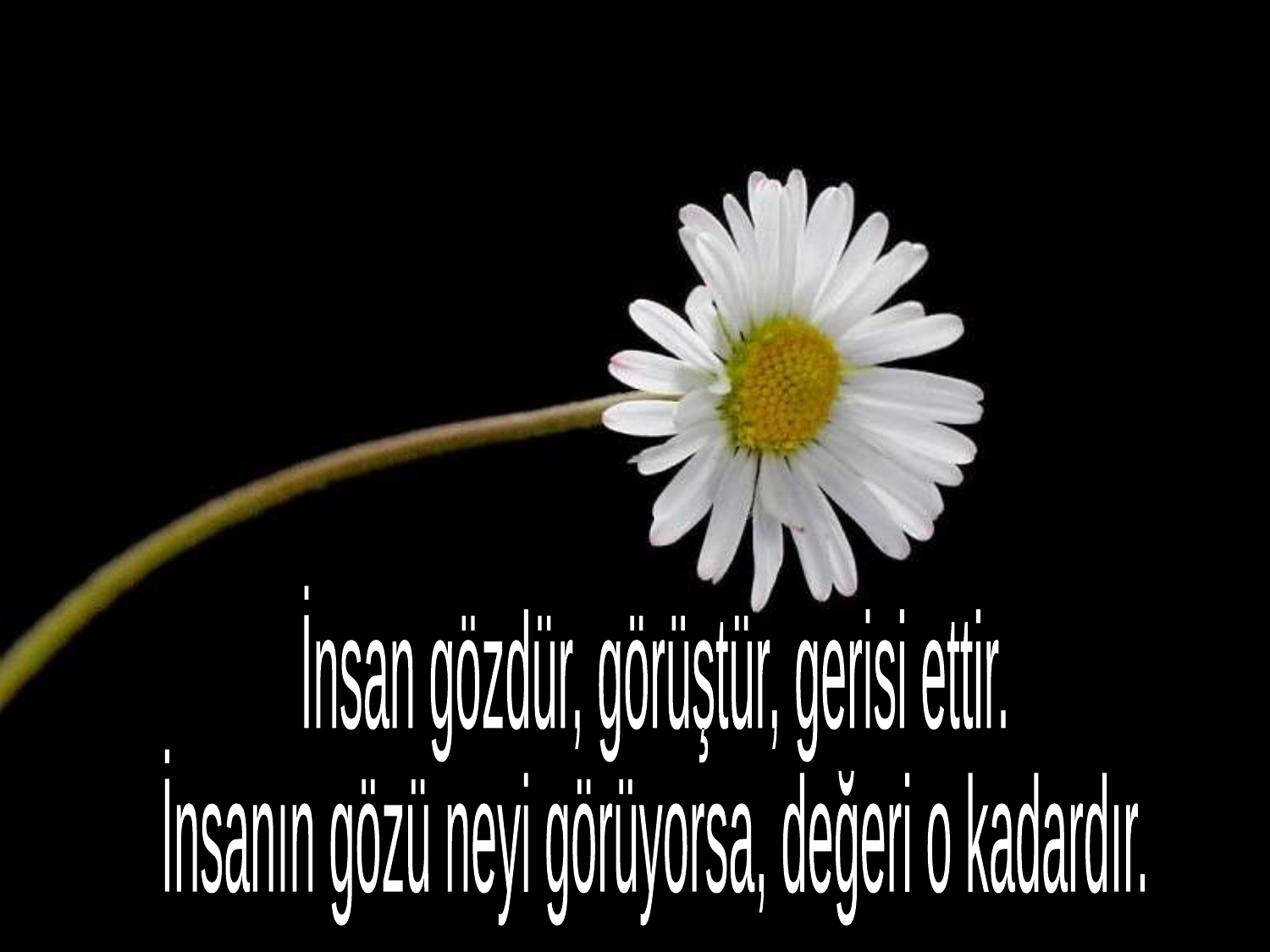

İnsan gözdür, görüştür, gerisi ettir.
İnsanın gözü neyi görüyorsa, değeri o kadardır.